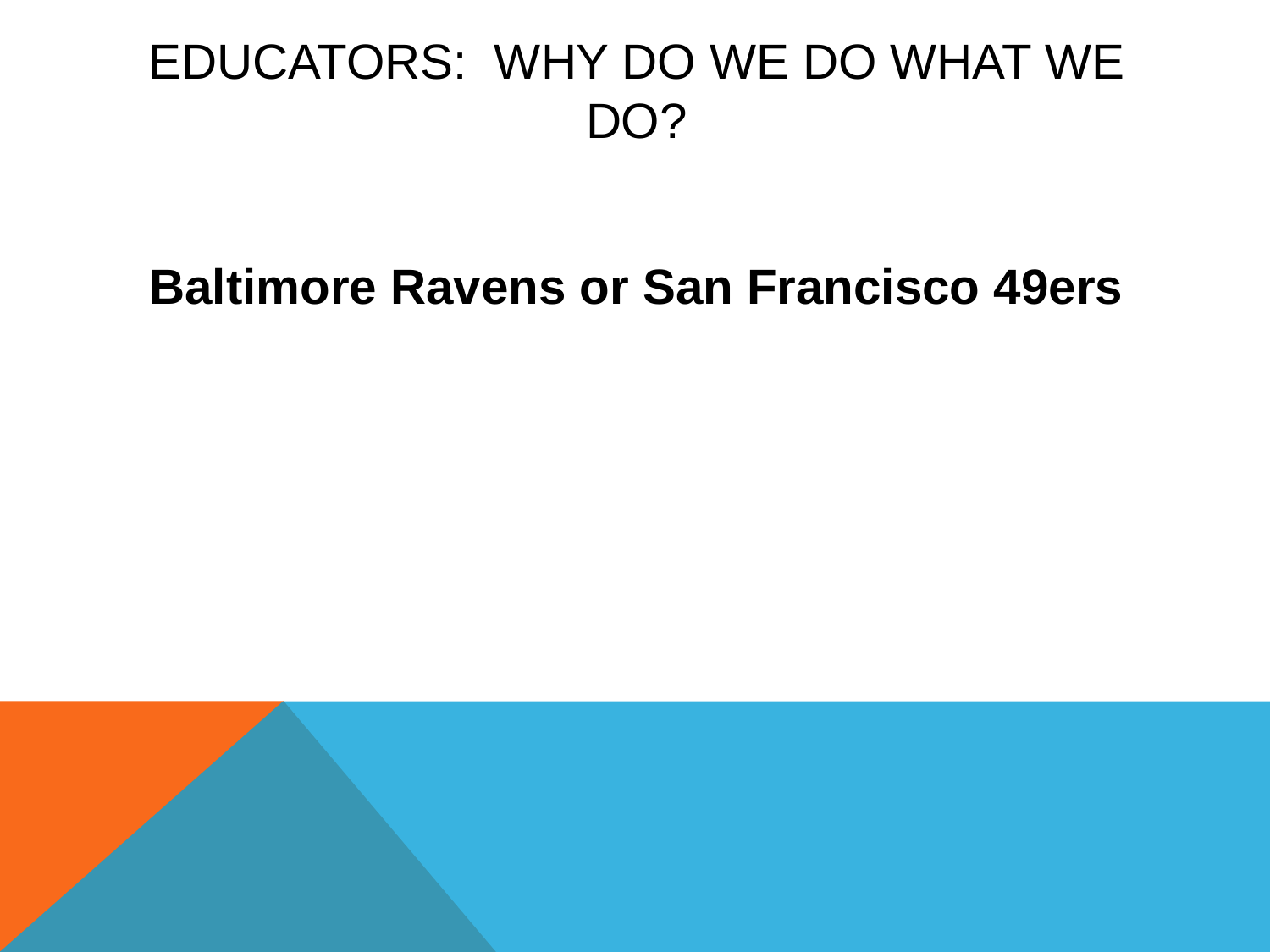

# Educators:  Why do we do what we do?

Baltimore Ravens or San Francisco 49ers